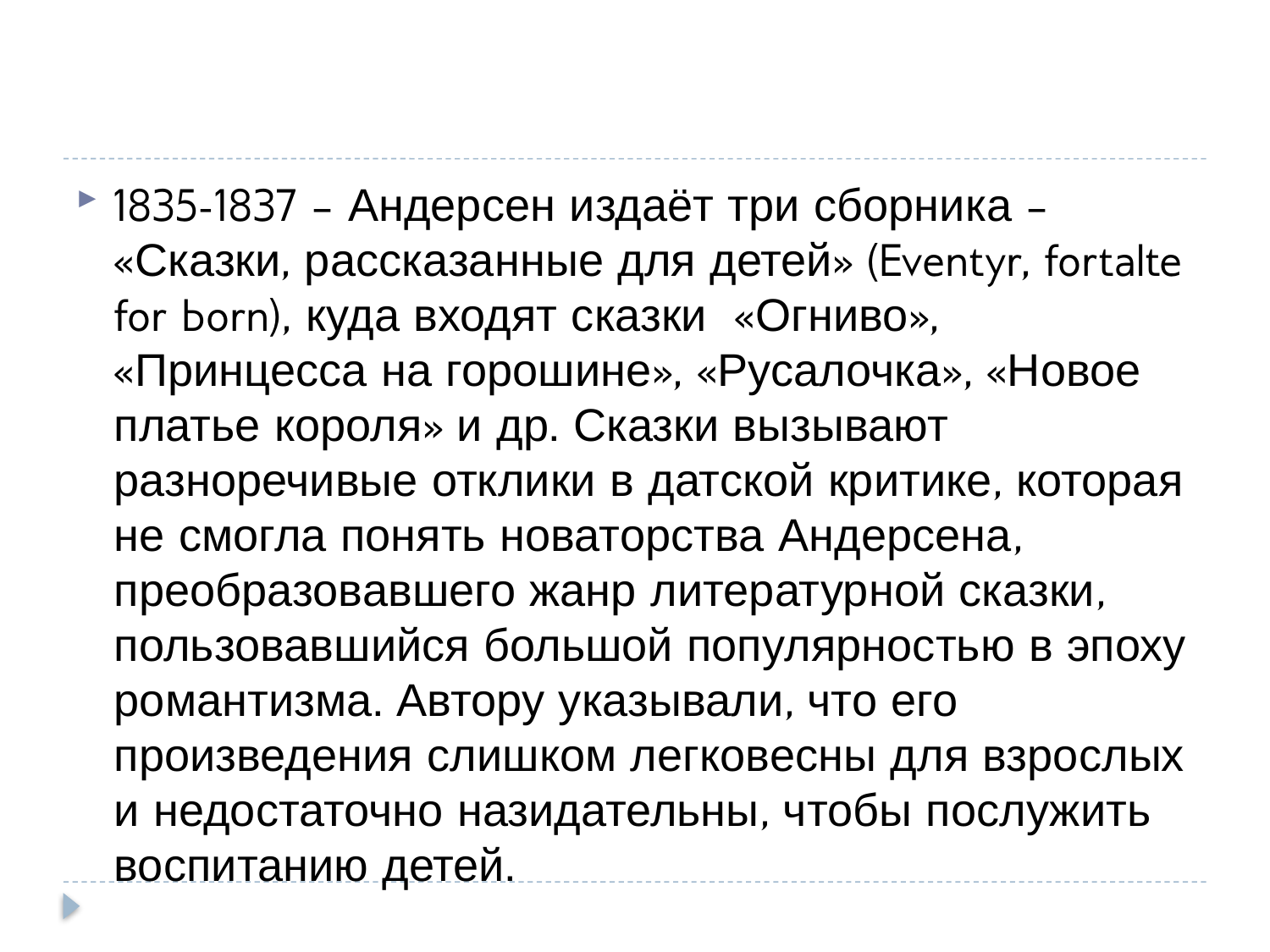

#
1835-1837 – Андерсен издаёт три сборника – «Сказки, рассказанные для детей» (Eventyr, fortalte for born), куда входят сказки  «Огниво», «Принцесса на горошине», «Русалочка», «Новое платье короля» и др. Сказки вызывают разноречивые отклики в датской критике, которая не смогла понять новаторства Андерсена, преобразовавшего жанр литературной сказки, пользовавшийся большой популярностью в эпоху романтизма. Автору указывали, что его произведения слишком легковесны для взрослых и недостаточно назидательны, чтобы послужить воспитанию детей.